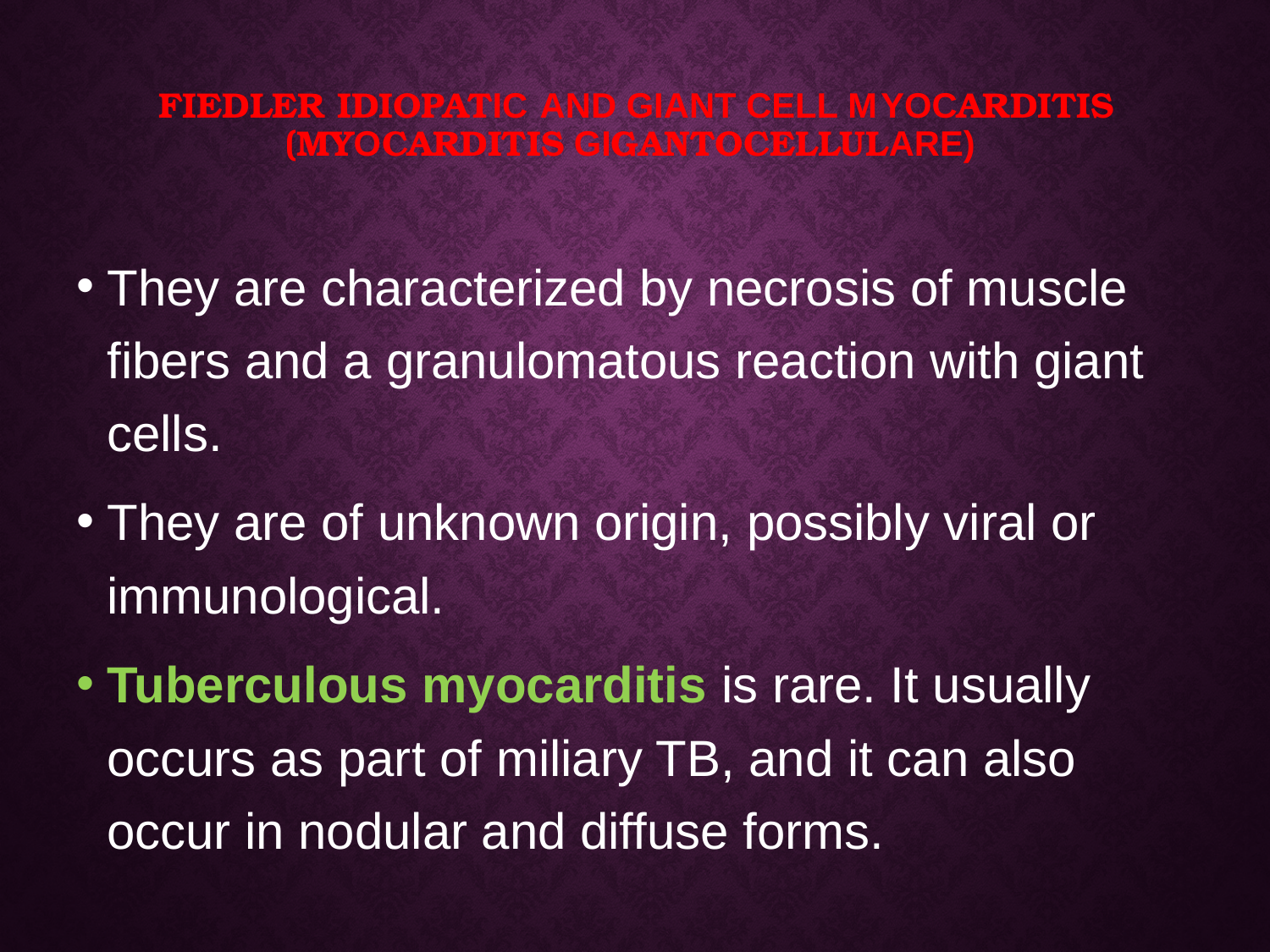

# Fiedler idiopatic and giant cell myocarditis (myocarditis gigantocellulare)
They are characterized by necrosis of muscle fibers and a granulomatous reaction with giant cells.
They are of unknown origin, possibly viral or immunological.
Tuberculous myocarditis is rare. It usually occurs as part of miliary TB, and it can also occur in nodular and diffuse forms.